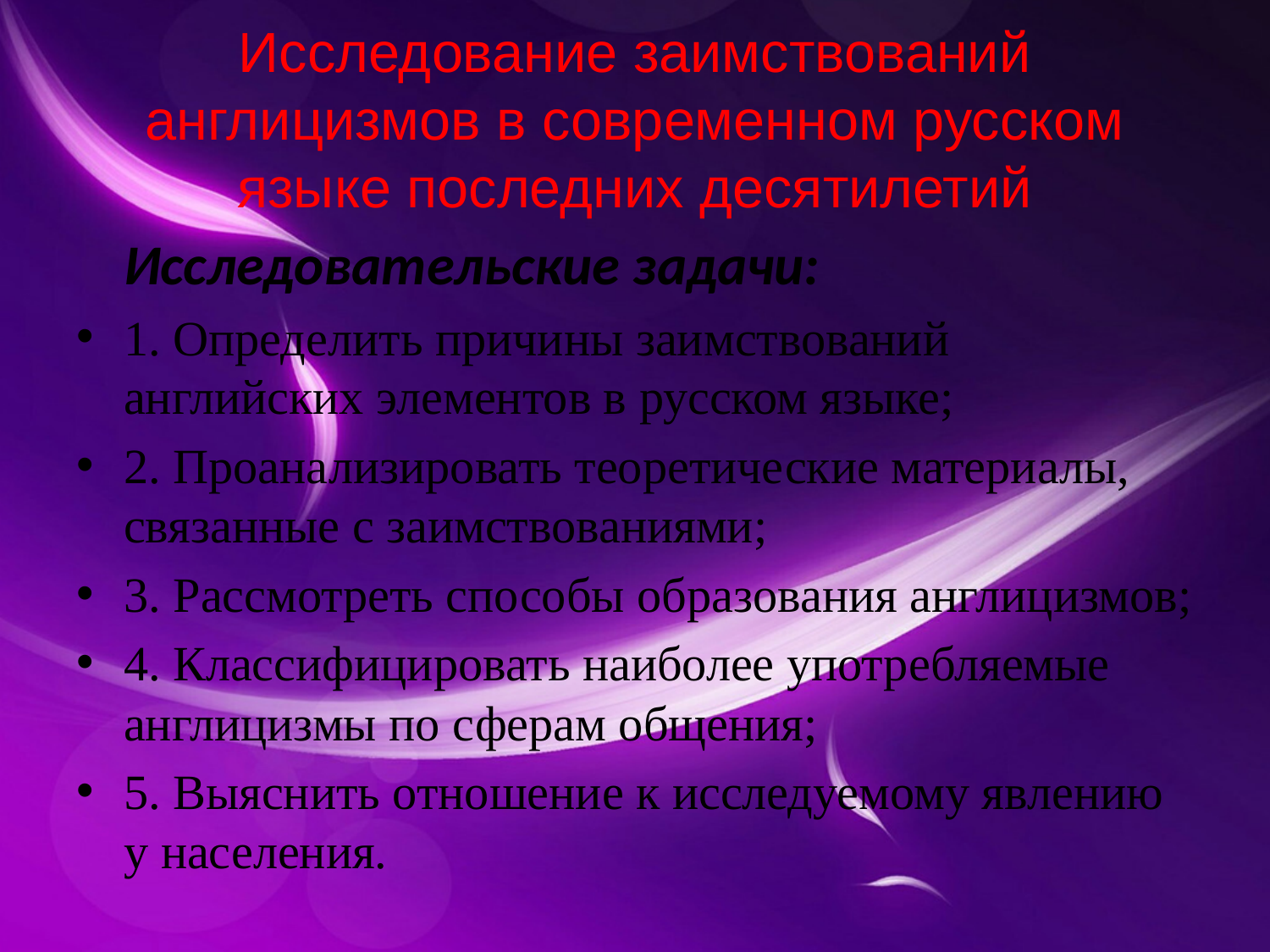

# Исследование заимствований англицизмов в современном русском языке последних десятилетий
	Исследовательские задачи:
1. Определить причины заимствований английских элементов в русском языке;
2. Проанализировать теоретические материалы, связанные с заимствованиями;
3. Рассмотреть способы образования англицизмов;
4. Классифицировать наиболее употребляемые англицизмы по сферам общения;
5. Выяснить отношение к исследуемому явлению у населения.